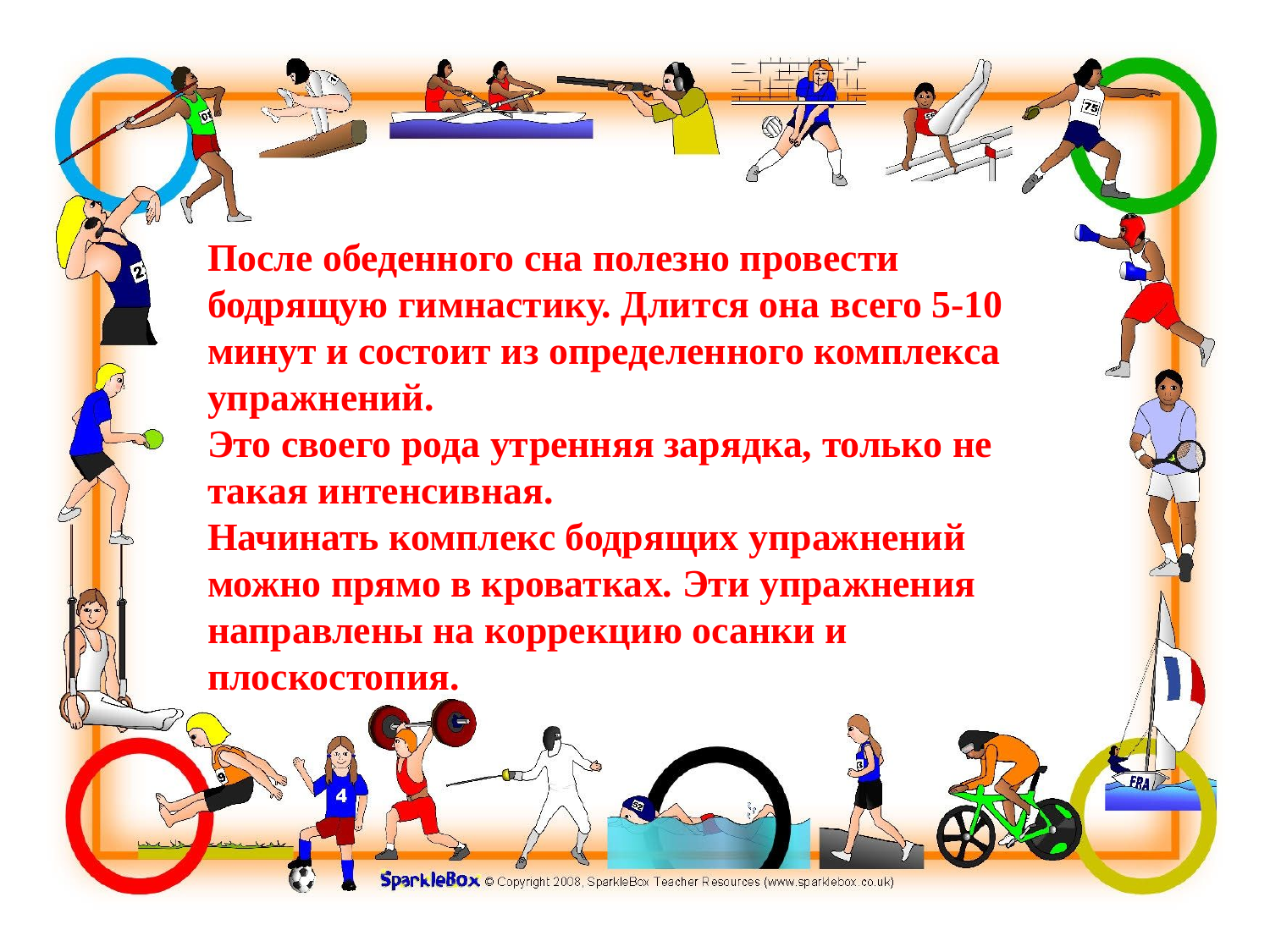

После обеденного сна полезно провести бодрящую гимнастику. Длится она всего 5-10 минут и состоит из определенного комплекса упражнений.
Это своего рода утренняя зарядка, только не такая интенсивная.
Начинать комплекс бодрящих упражнений можно прямо в кроватках. Эти упражнения направлены на коррекцию осанки и плоскостопия.